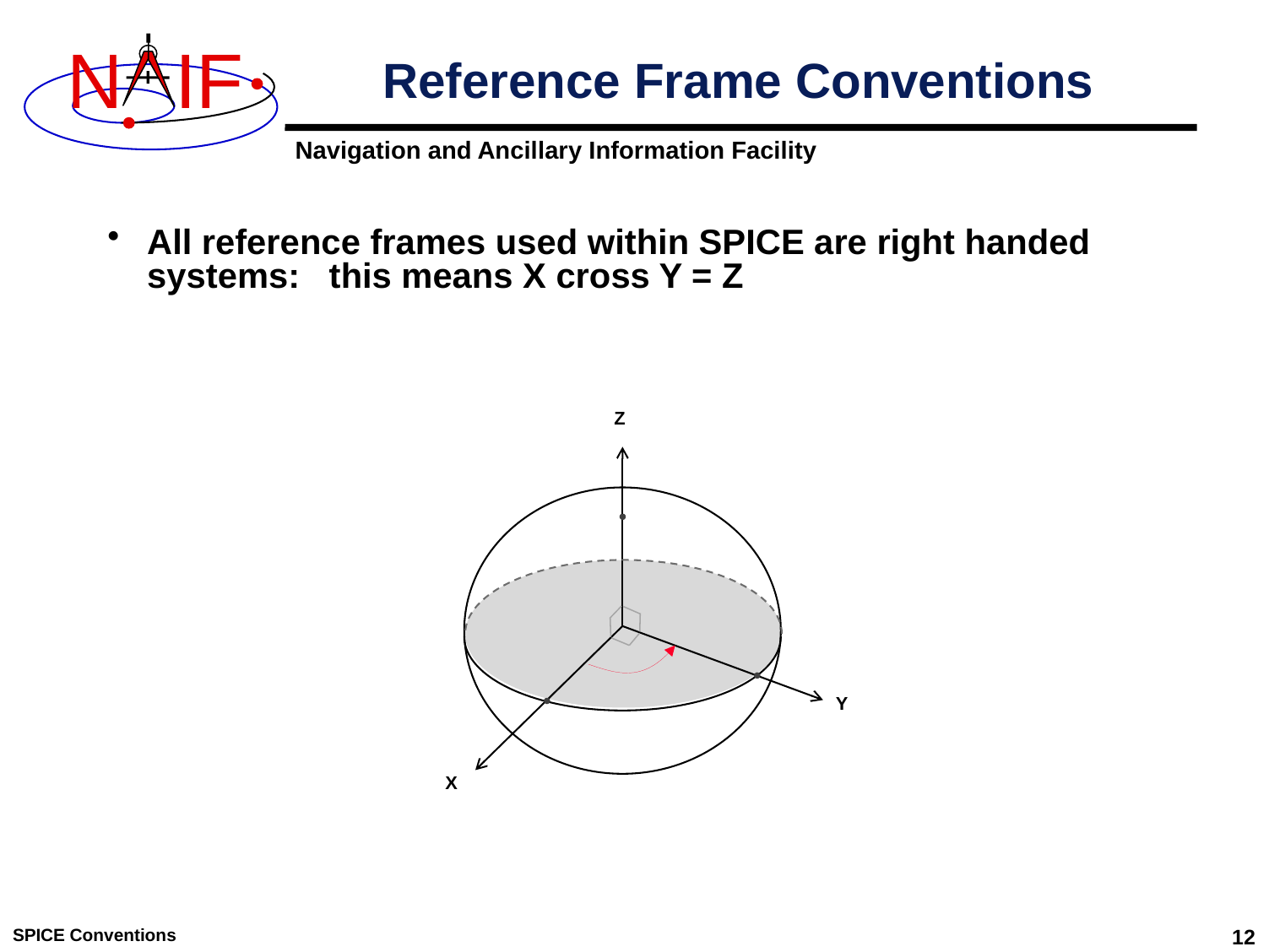

# Reference Frame Conventions
All reference frames used within SPICE are right handed systems:   this means X cross Y = Z

Z

Y

X
SPICE Conventions
12